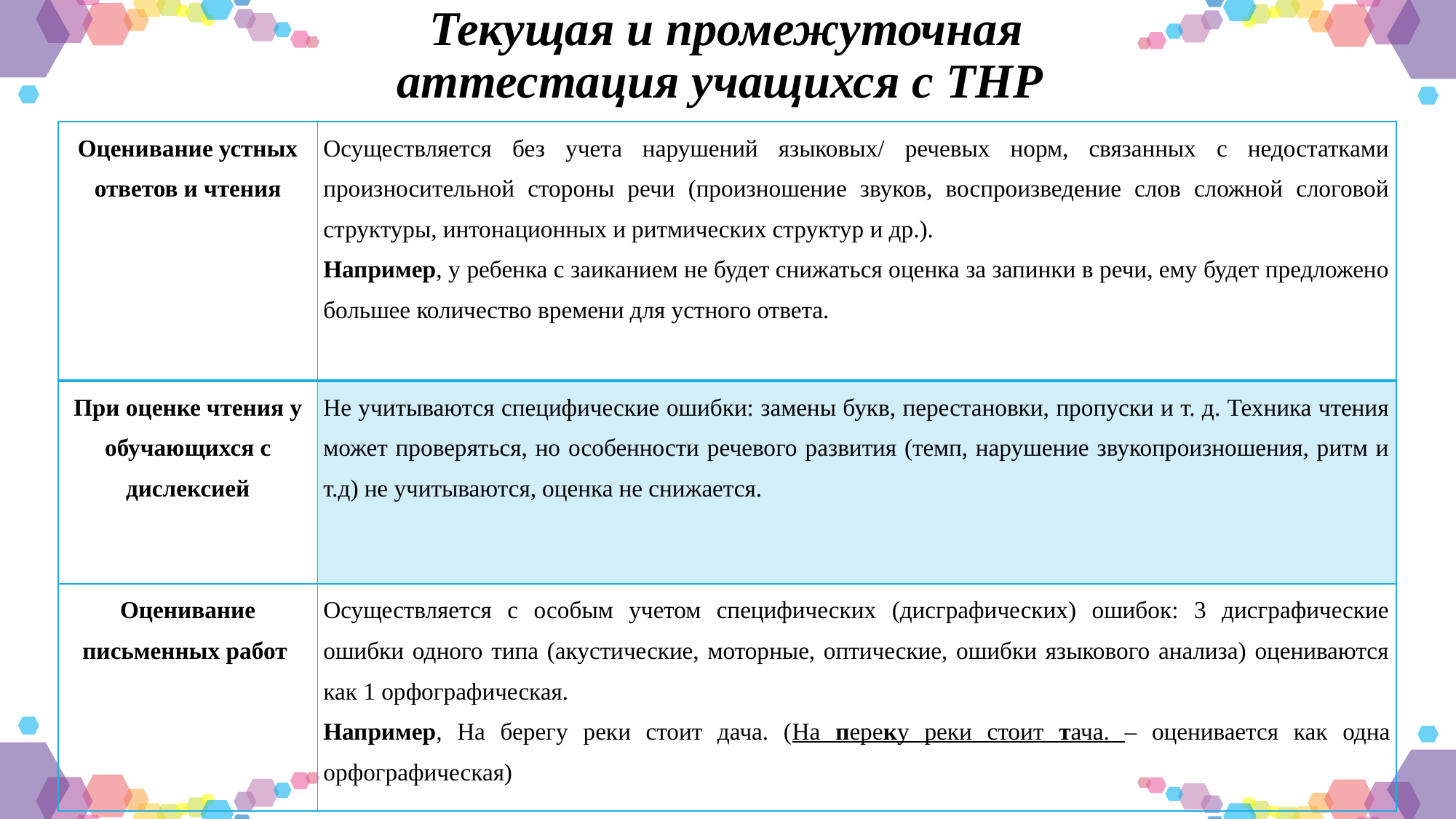

Текущая и промежуточная аттестация учащихся с ТНР
| Оценивание устных ответов и чтения | Осуществляется без учета нарушений языковых/ речевых норм, связанных с недостатками произносительной стороны речи (произношение звуков, воспроизведение слов сложной слоговой структуры, интонационных и ритмических структур и др.). Например, у ребенка с заиканием не будет снижаться оценка за запинки в речи, ему будет предложено большее количество времени для устного ответа. |
| --- | --- |
| При оценке чтения у обучающихся с дислексией | Не учитываются специфические ошибки: замены букв, перестановки, пропуски и т. д. Техника чтения может проверяться, но особенности речевого развития (темп, нарушение звукопроизношения, ритм и т.д) не учитываются, оценка не снижается. |
| Оценивание письменных работ | Осуществляется с особым учетом специфических (дисграфических) ошибок: 3 дисграфические ошибки одного типа (акустические, моторные, оптические, ошибки языкового анализа) оцениваются как 1 орфографическая. Например, На берегу реки стоит дача. (На переку реки стоит тача. – оценивается как одна орфографическая) |